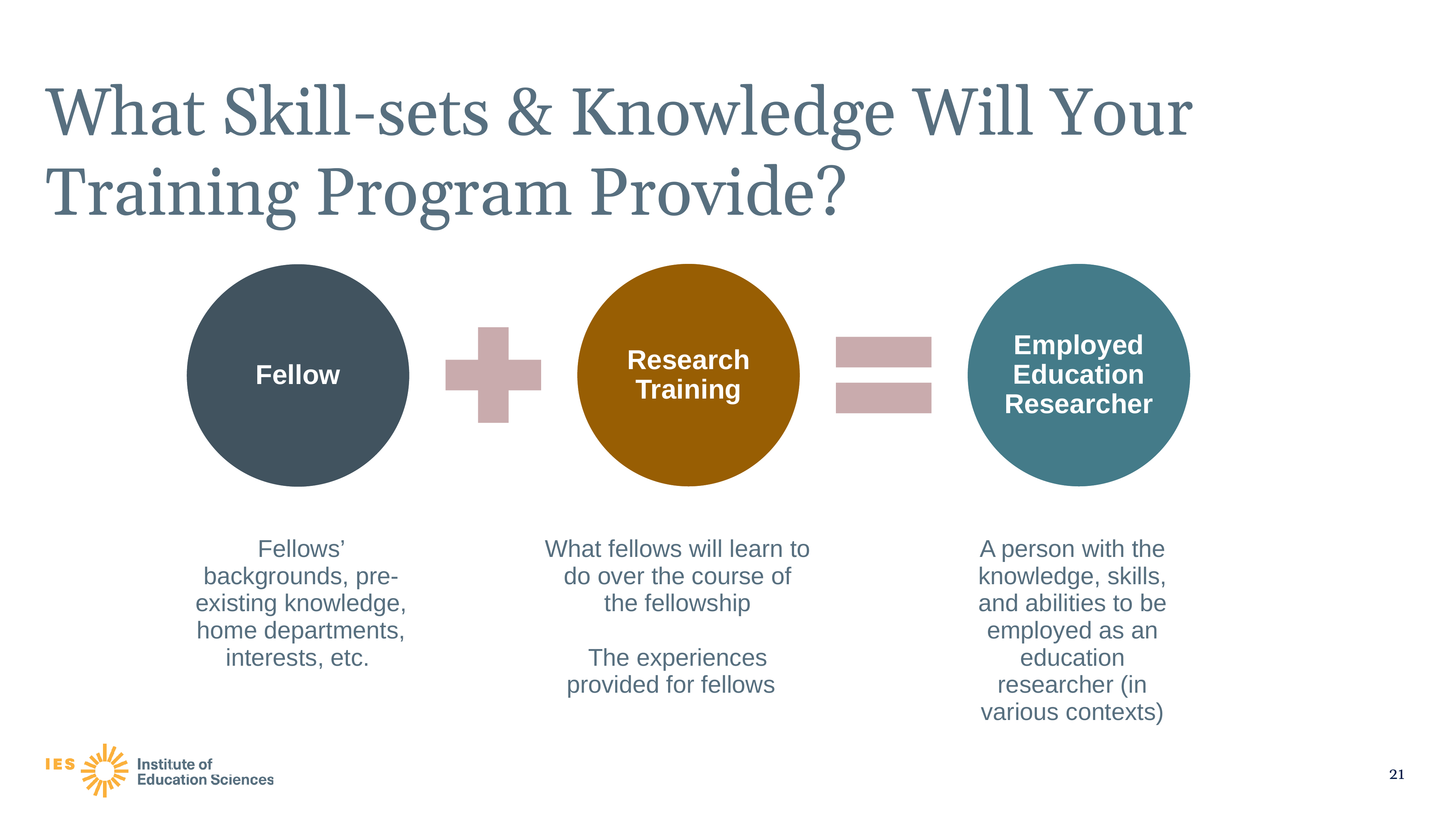

# What Skill-sets & Knowledge Will Your Training Program Provide?
Fellow

Research Training

Employed Education Researcher
| Fellows’ backgrounds, pre-existing knowledge, home departments, interests, etc. |  | What fellows will learn to do over the course of the fellowship The experiences provided for fellows |  | A person with the knowledge, skills, and abilities to be employed as an education researcher (in various contexts) |
| --- | --- | --- | --- | --- |
21